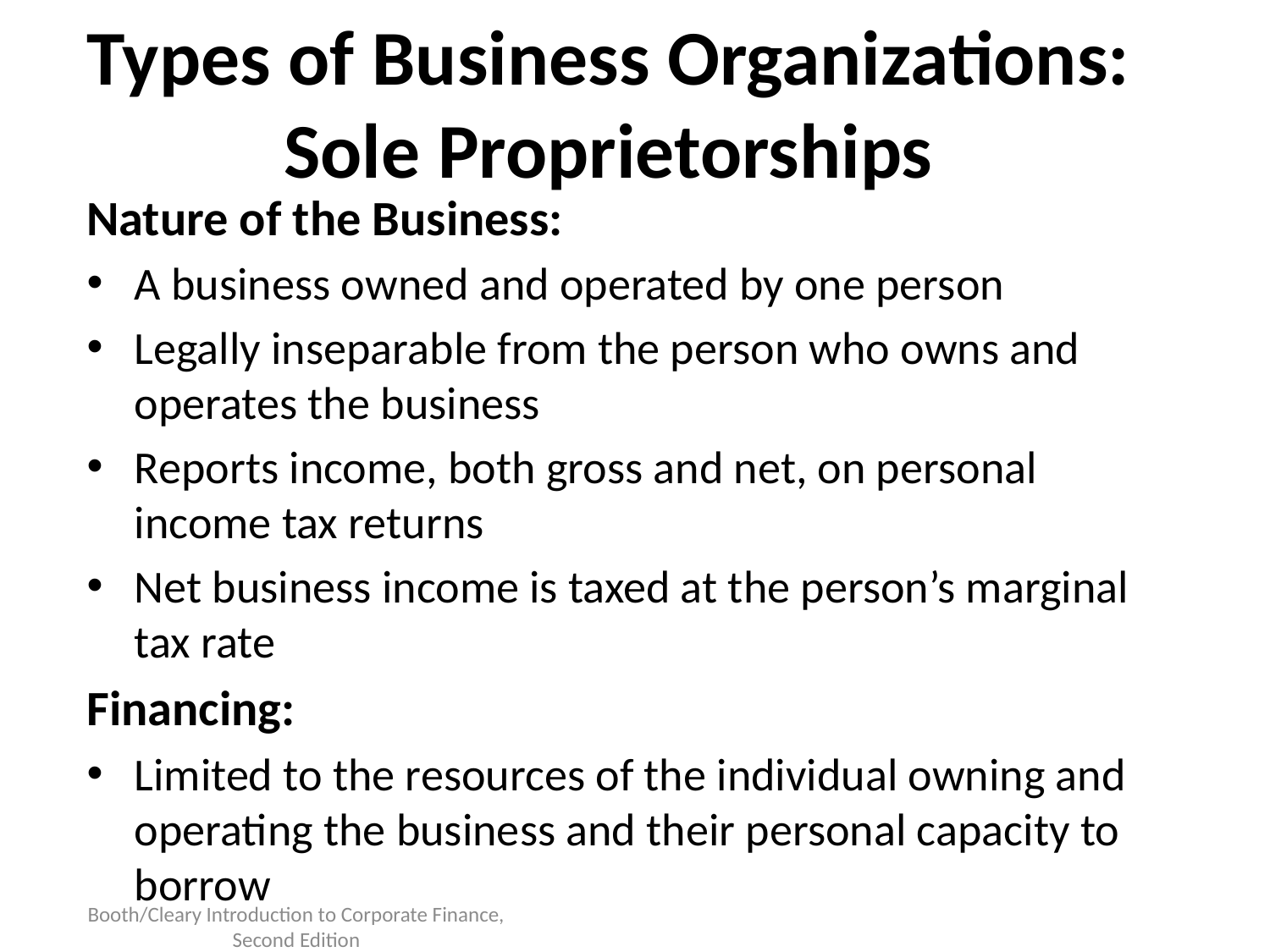

# Types of Business Organizations: Sole Proprietorships
Nature of the Business:
A business owned and operated by one person
Legally inseparable from the person who owns and operates the business
Reports income, both gross and net, on personal income tax returns
Net business income is taxed at the person’s marginal tax rate
Financing:
Limited to the resources of the individual owning and operating the business and their personal capacity to borrow

4
Booth/Cleary Introduction to Corporate Finance, Second Edition